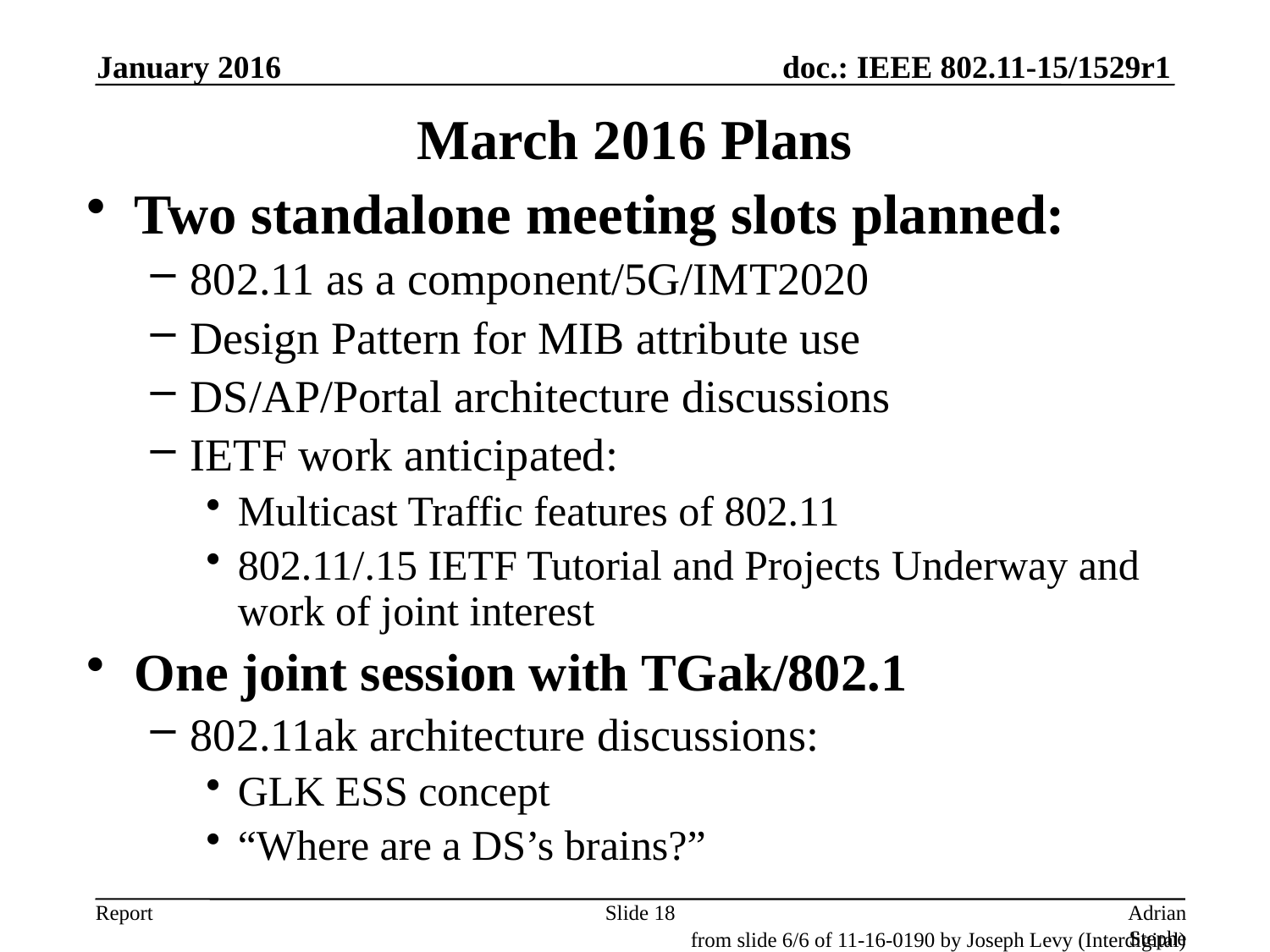

January 2016
# March 2016 Plans
Two standalone meeting slots planned:
802.11 as a component/5G/IMT2020
Design Pattern for MIB attribute use
DS/AP/Portal architecture discussions
IETF work anticipated:
Multicast Traffic features of 802.11
802.11/.15 IETF Tutorial and Projects Underway and work of joint interest
One joint session with TGak/802.1
802.11ak architecture discussions:
GLK ESS concept
“Where are a DS’s brains?”

Slide 18
Adrian Stephens, Intel Corporation
from slide 6/6 of 11-16-0190 by Joseph Levy (Interdigital)